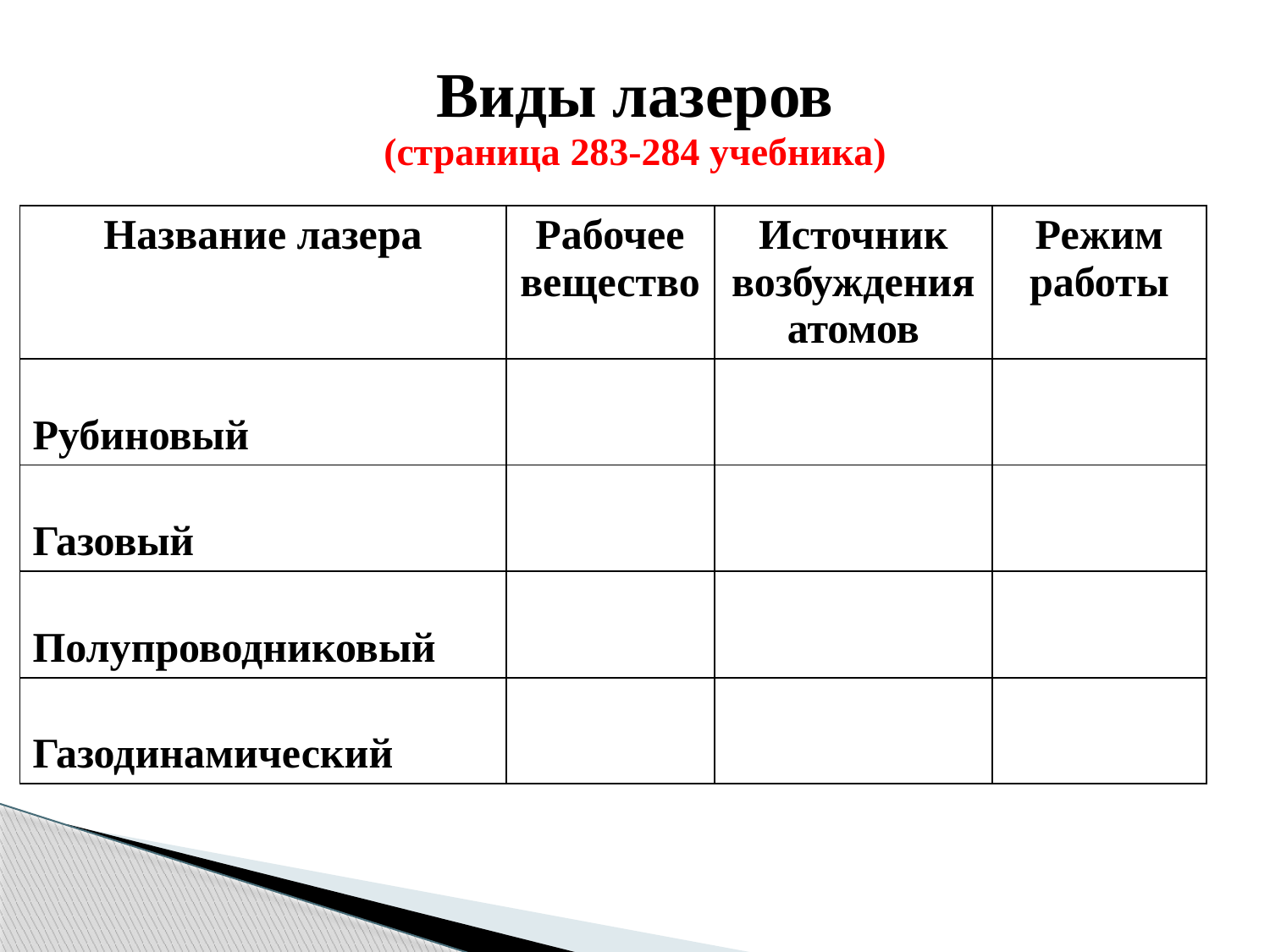

# Виды лазеров (страница 283-284 учебника)
| Название лазера | Рабочее вещество | Источник возбуждения атомов | Режим работы |
| --- | --- | --- | --- |
| Рубиновый |  |  |  |
| Газовый |  |  |  |
| Полупроводниковый |  |  |  |
| Газодинамический |  |  |  |